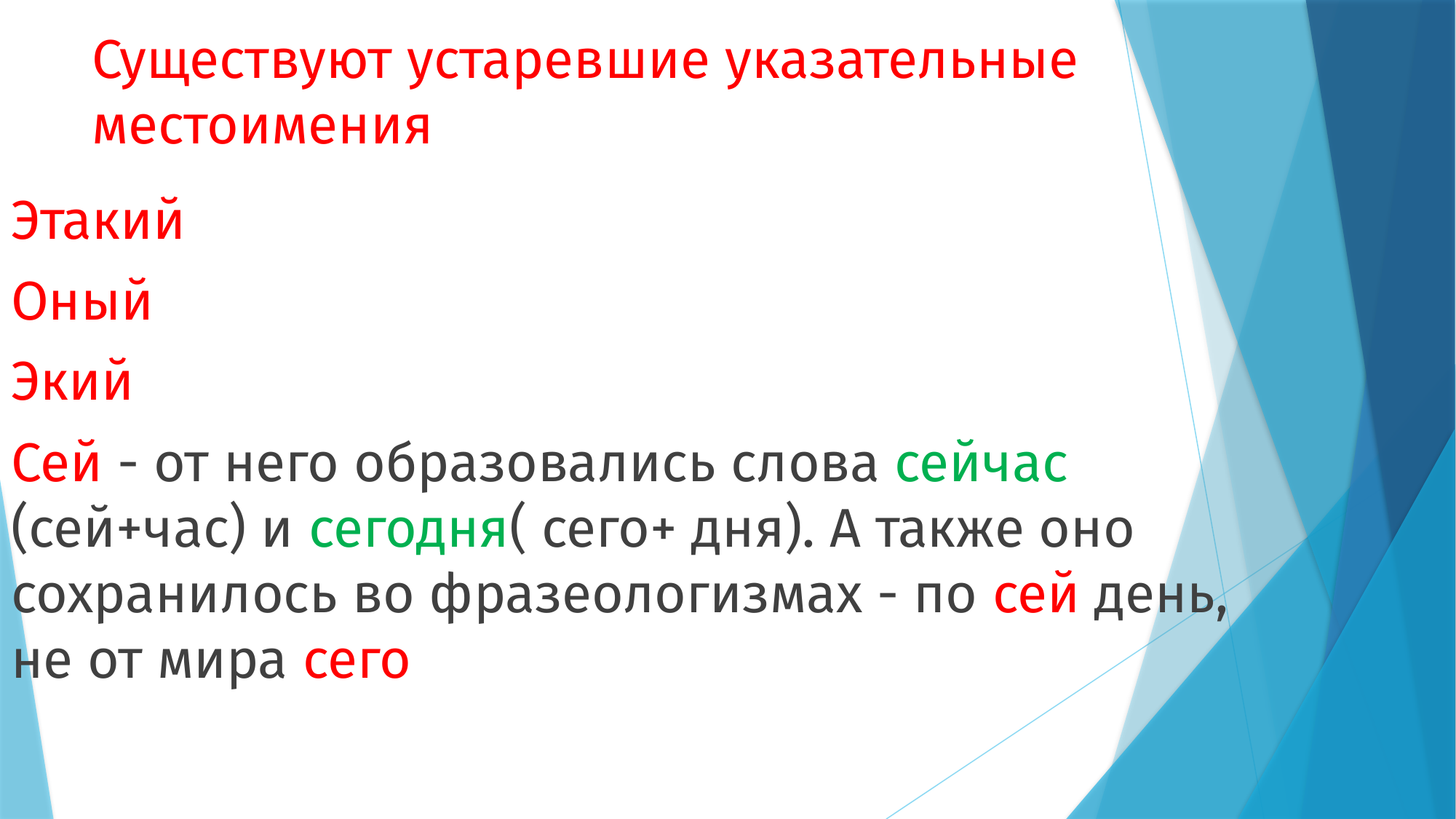

# Существуют устаревшие указательные местоимения
Этакий
Оный
Экий
Сей - от него образовались слова сейчас (сей+час) и сегодня( сего+ дня). А также оно сохранилось во фразеологизмах - по сей день, не от мира сего